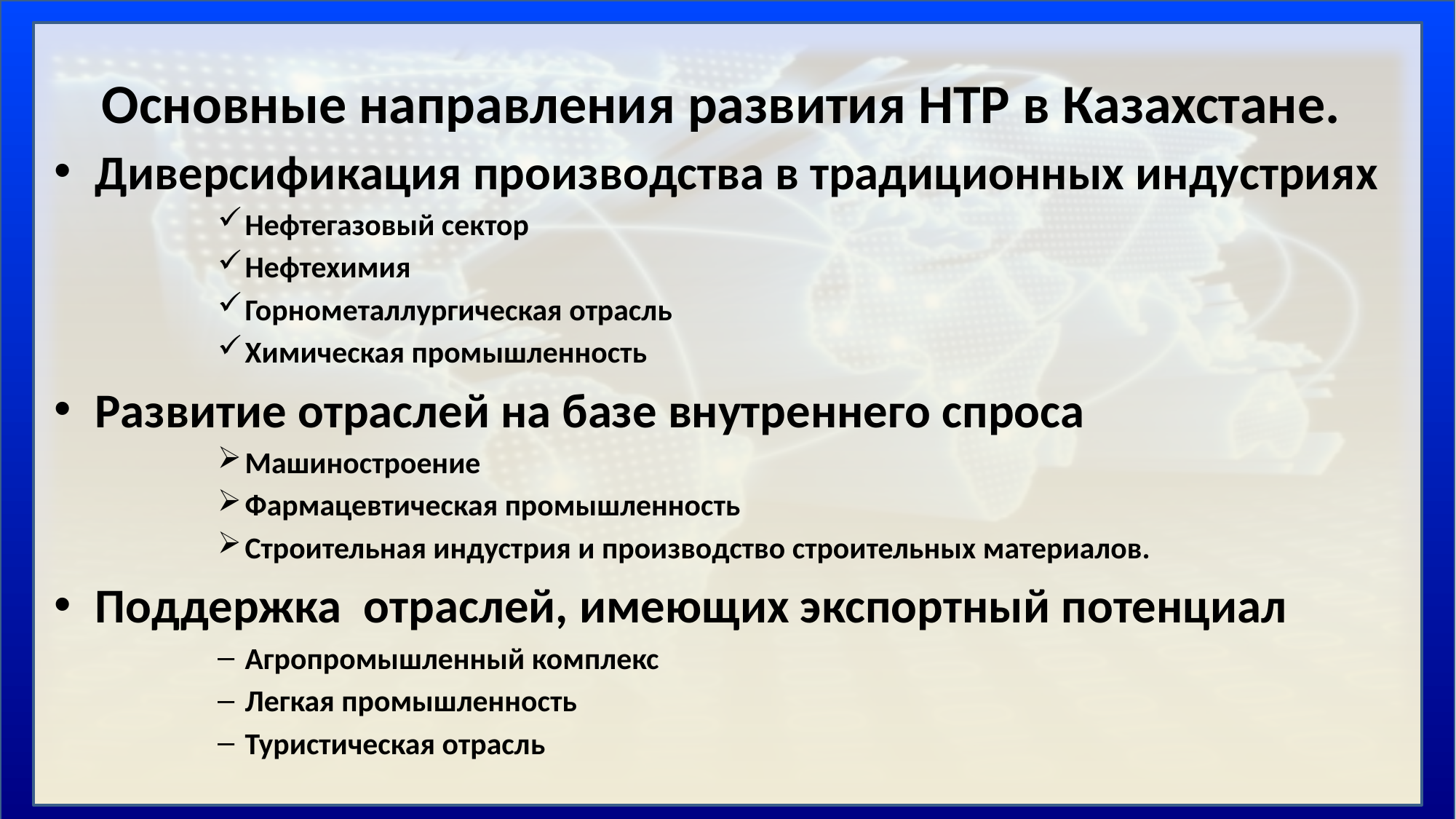

# Основные направления развития НТР в Казахстане.
Диверсификация производства в традиционных индустриях
Нефтегазовый сектор
Нефтехимия
Горнометаллургическая отрасль
Химическая промышленность
Развитие отраслей на базе внутреннего спроса
Машиностроение
Фармацевтическая промышленность
Строительная индустрия и производство строительных материалов.
Поддержка  отраслей, имеющих экспортный потенциал
Агропромышленный комплекс
Легкая промышленность
Туристическая отрасль